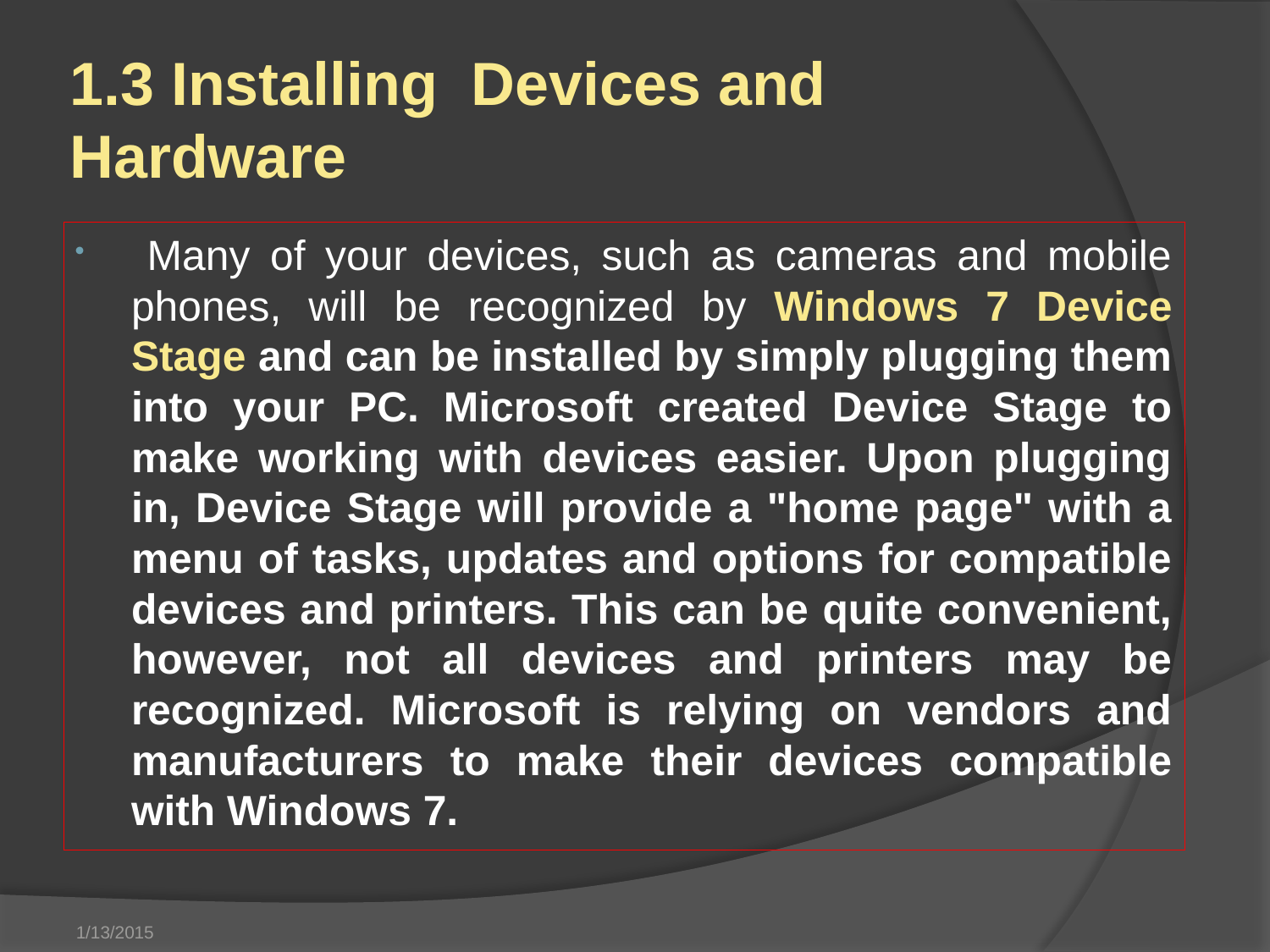

# 1.3 Installing  Devices and Hardware
 Many of your devices, such as cameras and mobile phones, will be recognized by Windows 7 Device Stage and can be installed by simply plugging them into your PC. Microsoft created Device Stage to make working with devices easier. Upon plugging in, Device Stage will provide a "home page" with a menu of tasks, updates and options for compatible devices and printers. This can be quite convenient, however, not all devices and printers may be recognized. Microsoft is relying on vendors and manufacturers to make their devices compatible with Windows 7.
1/13/2015